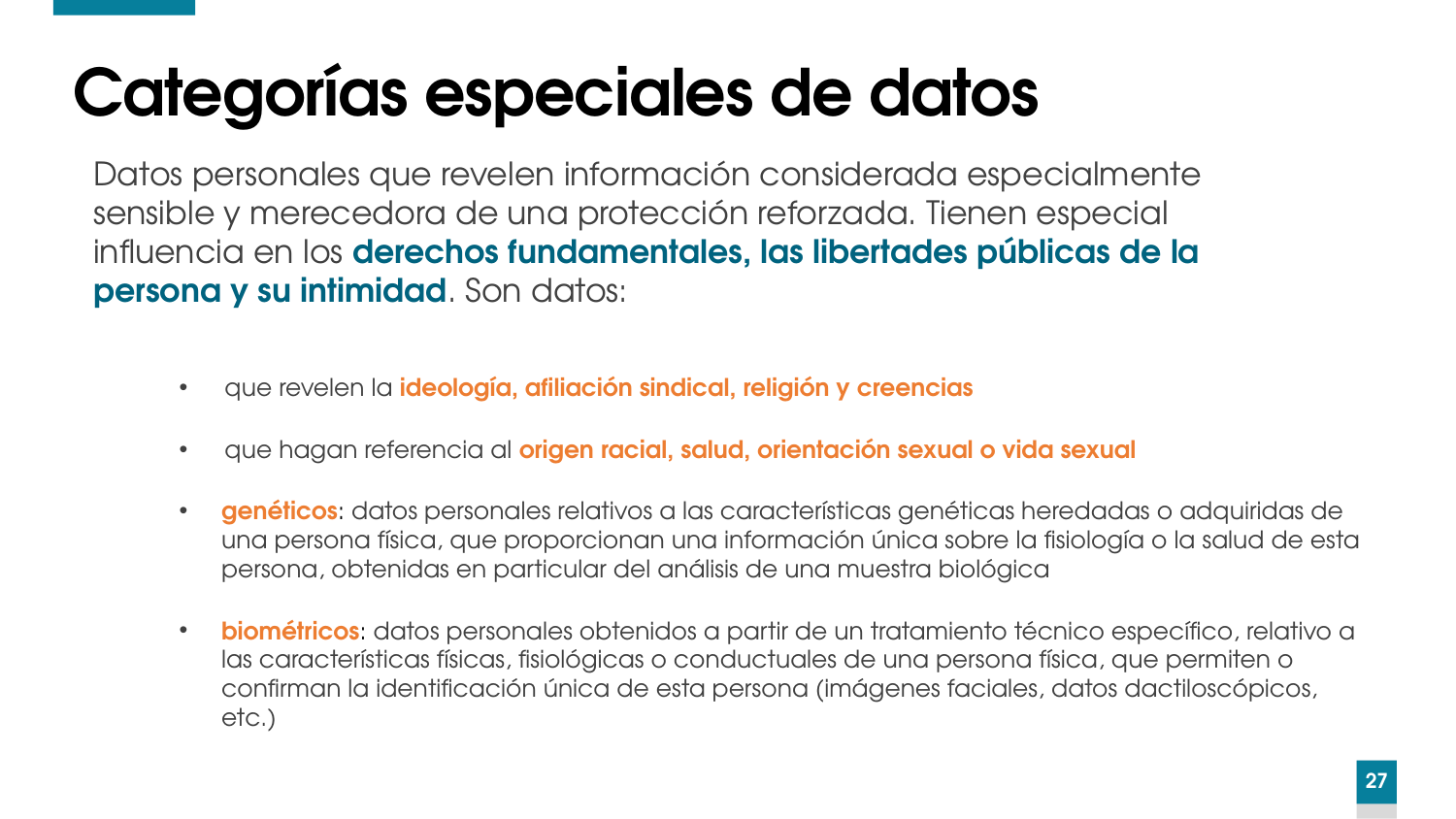

# Categorías especiales de datos
Datos personales que revelen información considerada especialmente sensible y merecedora de una protección reforzada. Tienen especial influencia en los derechos fundamentales, las libertades públicas de la persona y su intimidad. Son datos:
que revelen la ideología, afiliación sindical, religión y creencias
que hagan referencia al origen racial, salud, orientación sexual o vida sexual
genéticos: datos personales relativos a las características genéticas heredadas o adquiridas de una persona física, que proporcionan una información única sobre la fisiología o la salud de esta persona, obtenidas en particular del análisis de una muestra biológica
biométricos: datos personales obtenidos a partir de un tratamiento técnico específico, relativo a las características físicas, fisiológicas o conductuales de una persona física, que permiten o confirman la identificación única de esta persona (imágenes faciales, datos dactiloscópicos, etc.)